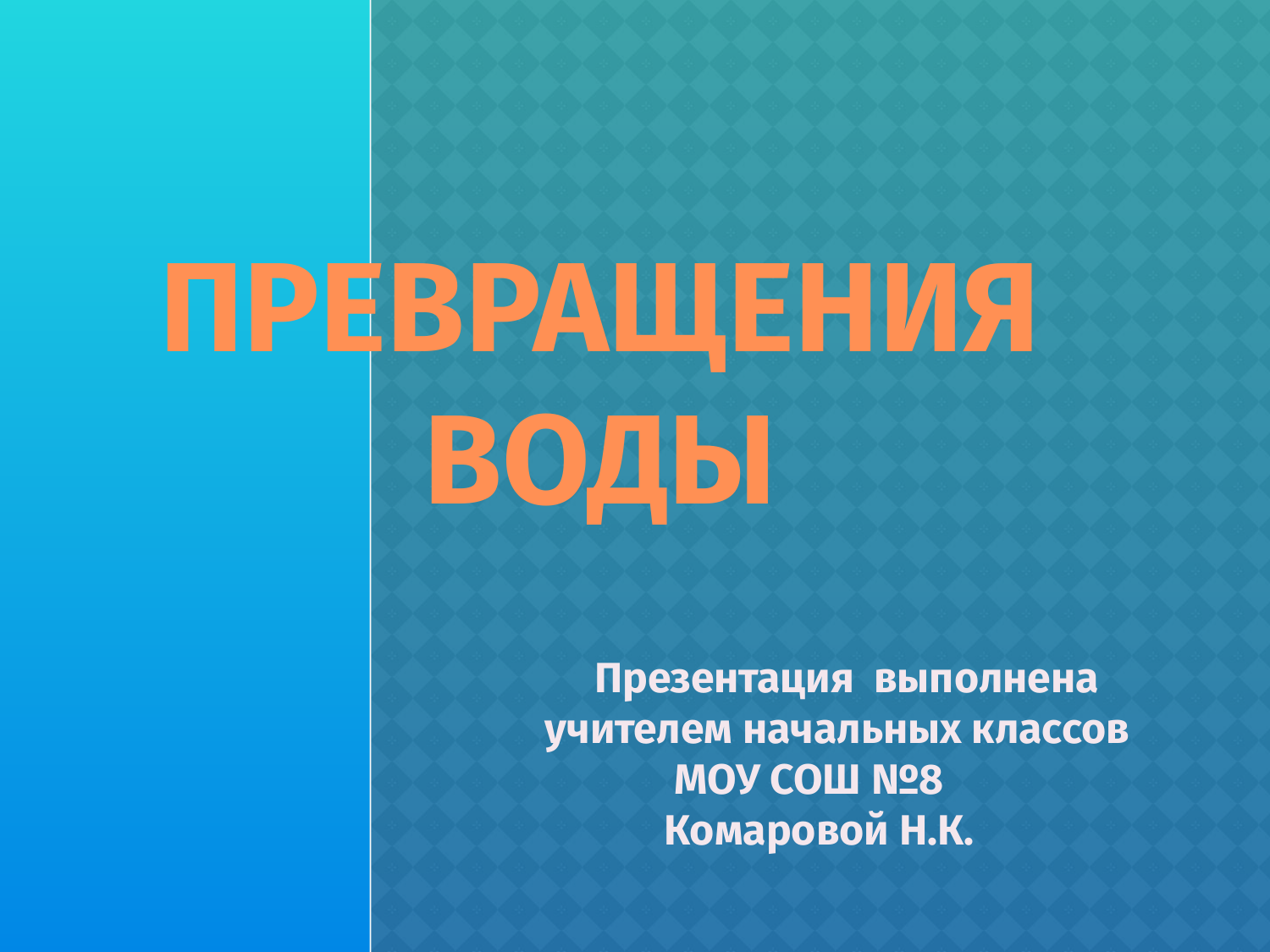

ПРЕВРАЩЕНИЯ
ВОДЫ
     Презентация  выполнена
учителем начальных классов
             МОУ СОШ №8
            Комаровой Н.К.